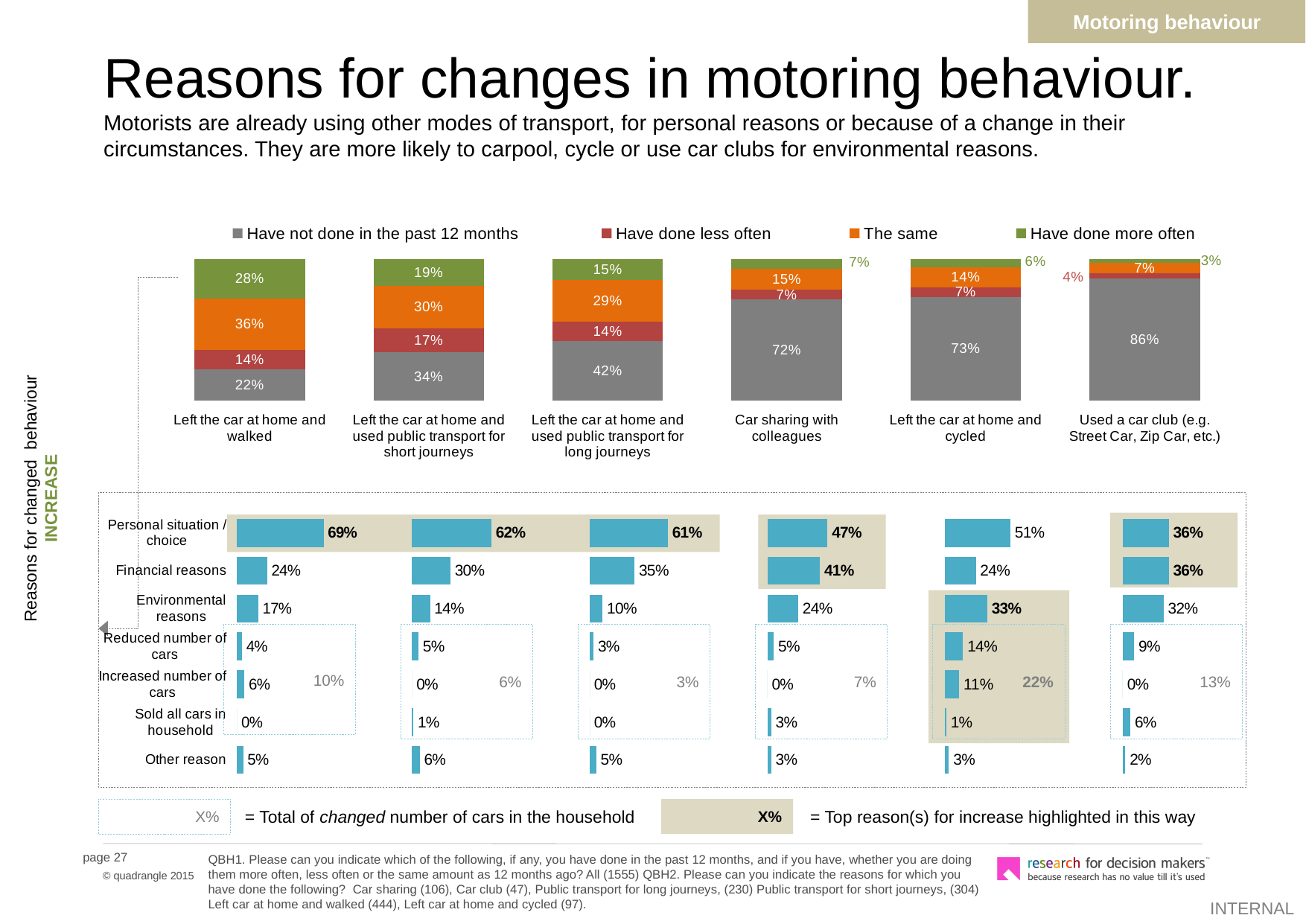

Motoring behaviour
Reasons for changes in motoring behaviour.
Motorists are already using other modes of transport, for personal reasons or because of a change in their circumstances. They are more likely to carpool, cycle or use car clubs for environmental reasons.

### Chart

| Category | Have not done in the past 12 months  | Have done less often | The same | Have done more often |
|---|---|---|---|---|
| Left the car at home and walked | 0.22 | 0.14 | 0.3600000000000003 | 0.2800000000000001 |
| Left the car at home and used public transport for short journeys | 0.34 | 0.17 | 0.3000000000000003 | 0.19 |
| Left the car at home and used public transport for long journeys | 0.4200000000000003 | 0.14 | 0.2900000000000003 | 0.15000000000000024 |
| Car sharing with colleagues | 0.7200000000000006 | 0.07000000000000002 | 0.15000000000000024 | 0.07000000000000002 |
| Left the car at home and cycled | 0.7300000000000006 | 0.07000000000000002 | 0.14 | 0.06000000000000003 |
| Used a car club (e.g. Street Car, Zip Car, etc.) | 0.8600000000000007 | 0.04000000000000002 | 0.07000000000000002 | 0.030000000000000002 |
Reasons for changed  behaviour INCREASE

### Chart

| Category | Series 1 |
|---|---|
| Other reason | 0.05 |
| Sold all cars in household | 0.0 |
| Increased number of cars | 0.06000000000000003 |
| Reduced number of cars | 0.04000000000000002 |
| Environmental reasons | 0.17 |
| Financial reasons | 0.2400000000000002 |
| Personal situation / choice | 0.6900000000000006 |

### Chart

| Category | Series 1 |
|---|---|
| Other reason | 0.06000000000000003 |
| Sold all cars in household | 0.010000000000000005 |
| Increased number of cars | 0.0 |
| Reduced number of cars | 0.05 |
| Environmental reasons | 0.14 |
| Financial reasons | 0.3000000000000003 |
| Personal situation / choice | 0.6200000000000014 |

### Chart

| Category | Series 1 |
|---|---|
| Other reason | 0.05 |
| Sold all cars in household | 0.0 |
| Increased number of cars | 0.0 |
| Reduced number of cars | 0.030000000000000002 |
| Environmental reasons | 0.1 |
| Financial reasons | 0.3500000000000003 |
| Personal situation / choice | 0.6100000000000007 |

### Chart

| Category | Series 1 |
|---|---|
| Other reason | 0.030000000000000002 |
| Sold all cars in household | 0.030000000000000002 |
| Increased number of cars | 0.0 |
| Reduced number of cars | 0.05 |
| Environmental reasons | 0.2400000000000002 |
| Financial reasons | 0.4100000000000003 |
| Personal situation / choice | 0.4700000000000001 |

### Chart

| Category | Series 1 |
|---|---|
| Other reason | 0.030000000000000002 |
| Sold all cars in household | 0.010000000000000005 |
| Increased number of cars | 0.11 |
| Reduced number of cars | 0.14 |
| Environmental reasons | 0.33000000000000096 |
| Financial reasons | 0.2400000000000002 |
| Personal situation / choice | 0.51 |

### Chart

| Category | Series 1 |
|---|---|
| Other reason | 0.02000000000000001 |
| Sold all cars in household | 0.06000000000000003 |
| Increased number of cars | 0.0 |
| Reduced number of cars | 0.09000000000000002 |
| Environmental reasons | 0.32000000000000084 |
| Financial reasons | 0.3600000000000003 |
| Personal situation / choice | 0.3600000000000003 |

10%
6%
3%
7%
22%
13%
X%
X%
= Total of changed number of cars in the household
= Top reason(s) for increase highlighted in this way
QBH1. Please can you indicate which of the following, if any, you have done in the past 12 months, and if you have, whether you are doing them more often, less often or the same amount as 12 months ago? All (1555) QBH2. Please can you indicate the reasons for which you have done the following?  Car sharing (106), Car club (47), Public transport for long journeys, (230) Public transport for short journeys, (304) Left car at home and walked (444), Left car at home and cycled (97).